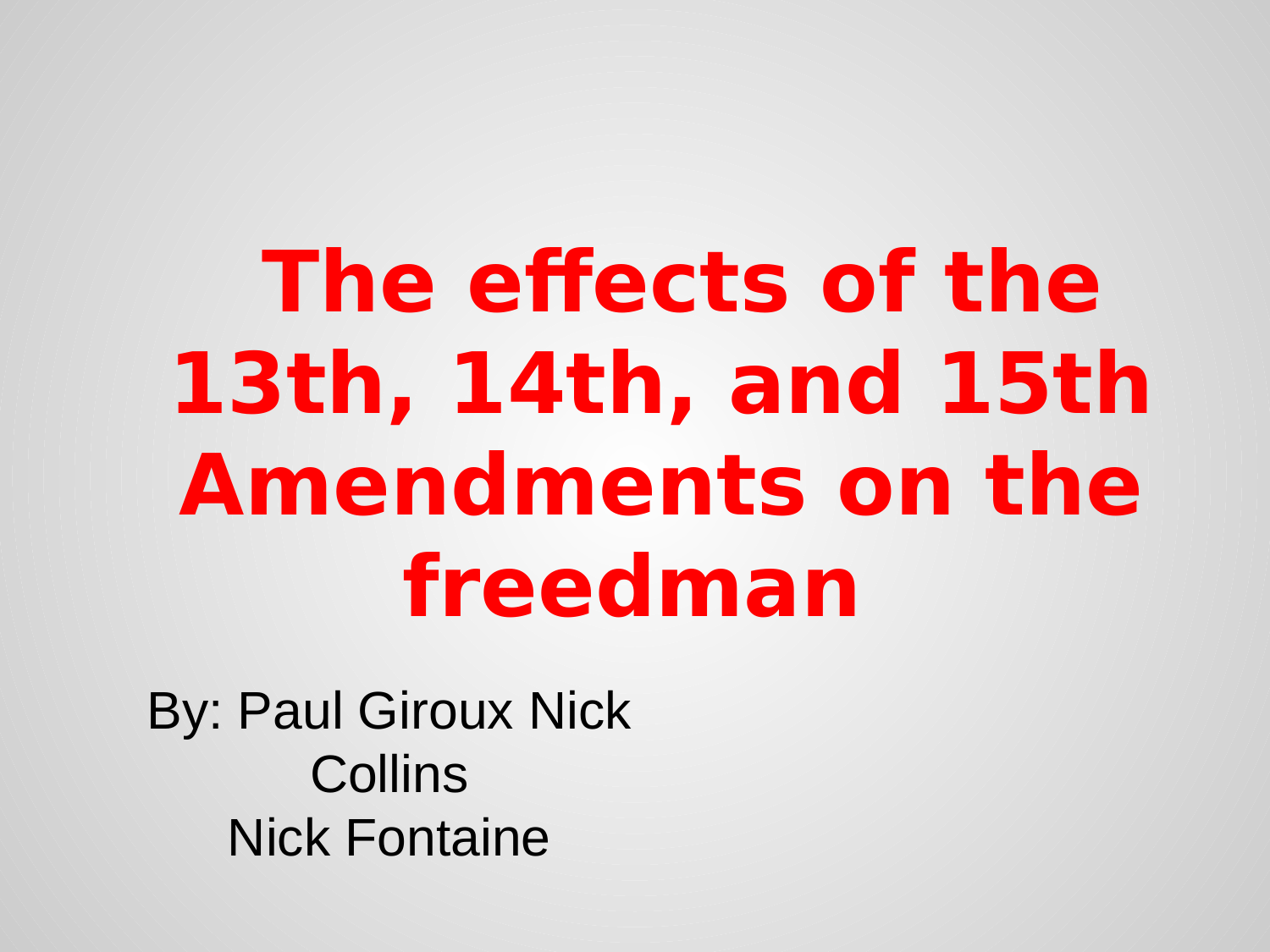

# The effects of the 13th, 14th, and 15th Amendments on the freedman
By: Paul Giroux Nick Collins
Nick Fontaine